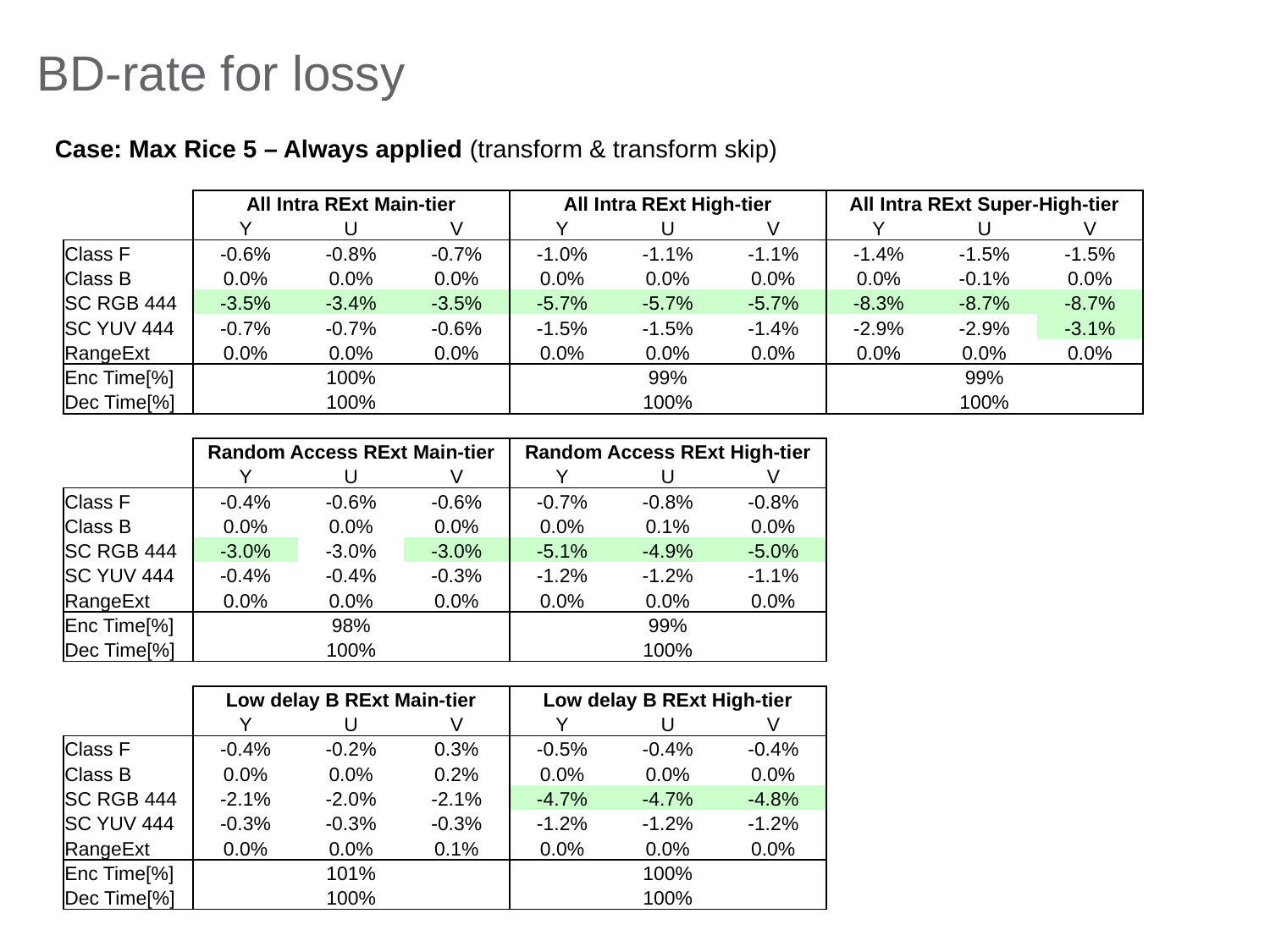

# BD-rate for lossy

Case: Max Rice 5 – Always applied (transform & transform skip)

|  | All Intra RExt Main-tier |  |  | All Intra RExt High-tier |  |  | All Intra RExt Super-High-tier |  |  |
| --- | --- | --- | --- | --- | --- | --- | --- | --- | --- |
|  | Y | U | V | Y | U | V | Y | U | V |
| Class F | -0.6% | -0.8% | -0.7% | -1.0% | -1.1% | -1.1% | -1.4% | -1.5% | -1.5% |
| Class B | 0.0% | 0.0% | 0.0% | 0.0% | 0.0% | 0.0% | 0.0% | -0.1% | 0.0% |
| SC RGB 444 | -3.5% | -3.4% | -3.5% | -5.7% | -5.7% | -5.7% | -8.3% | -8.7% | -8.7% |
| SC YUV 444 | -0.7% | -0.7% | -0.6% | -1.5% | -1.5% | -1.4% | -2.9% | -2.9% | -3.1% |
| RangeExt | 0.0% | 0.0% | 0.0% | 0.0% | 0.0% | 0.0% | 0.0% | 0.0% | 0.0% |
| Enc Time[%] | 100% |  |  | 99% |  |  | 99% |  |  |
| Dec Time[%] | 100% |  |  | 100% |  |  | 100% |  |  |
|  |  |  |  |  |  |  |  |  |  |
|  | Random Access RExt Main-tier |  |  | Random Access RExt High-tier |  |  |  |  |  |
|  | Y | U | V | Y | U | V |  |  |  |
| Class F | -0.4% | -0.6% | -0.6% | -0.7% | -0.8% | -0.8% |  |  |  |
| Class B | 0.0% | 0.0% | 0.0% | 0.0% | 0.1% | 0.0% |  |  |  |
| SC RGB 444 | -3.0% | -3.0% | -3.0% | -5.1% | -4.9% | -5.0% |  |  |  |
| SC YUV 444 | -0.4% | -0.4% | -0.3% | -1.2% | -1.2% | -1.1% |  |  |  |
| RangeExt | 0.0% | 0.0% | 0.0% | 0.0% | 0.0% | 0.0% |  |  |  |
| Enc Time[%] | 98% |  |  | 99% |  |  |  |  |  |
| Dec Time[%] | 100% |  |  | 100% |  |  |  |  |  |
|  |  |  |  |  |  |  |  |  |  |
|  | Low delay B RExt Main-tier |  |  | Low delay B RExt High-tier |  |  |  |  |  |
|  | Y | U | V | Y | U | V |  |  |  |
| Class F | -0.4% | -0.2% | 0.3% | -0.5% | -0.4% | -0.4% |  |  |  |
| Class B | 0.0% | 0.0% | 0.2% | 0.0% | 0.0% | 0.0% |  |  |  |
| SC RGB 444 | -2.1% | -2.0% | -2.1% | -4.7% | -4.7% | -4.8% |  |  |  |
| SC YUV 444 | -0.3% | -0.3% | -0.3% | -1.2% | -1.2% | -1.2% |  |  |  |
| RangeExt | 0.0% | 0.0% | 0.1% | 0.0% | 0.0% | 0.0% |  |  |  |
| Enc Time[%] | 101% |  |  | 100% |  |  |  |  |  |
| Dec Time[%] | 100% |  |  | 100% |  |  |  |  |  |